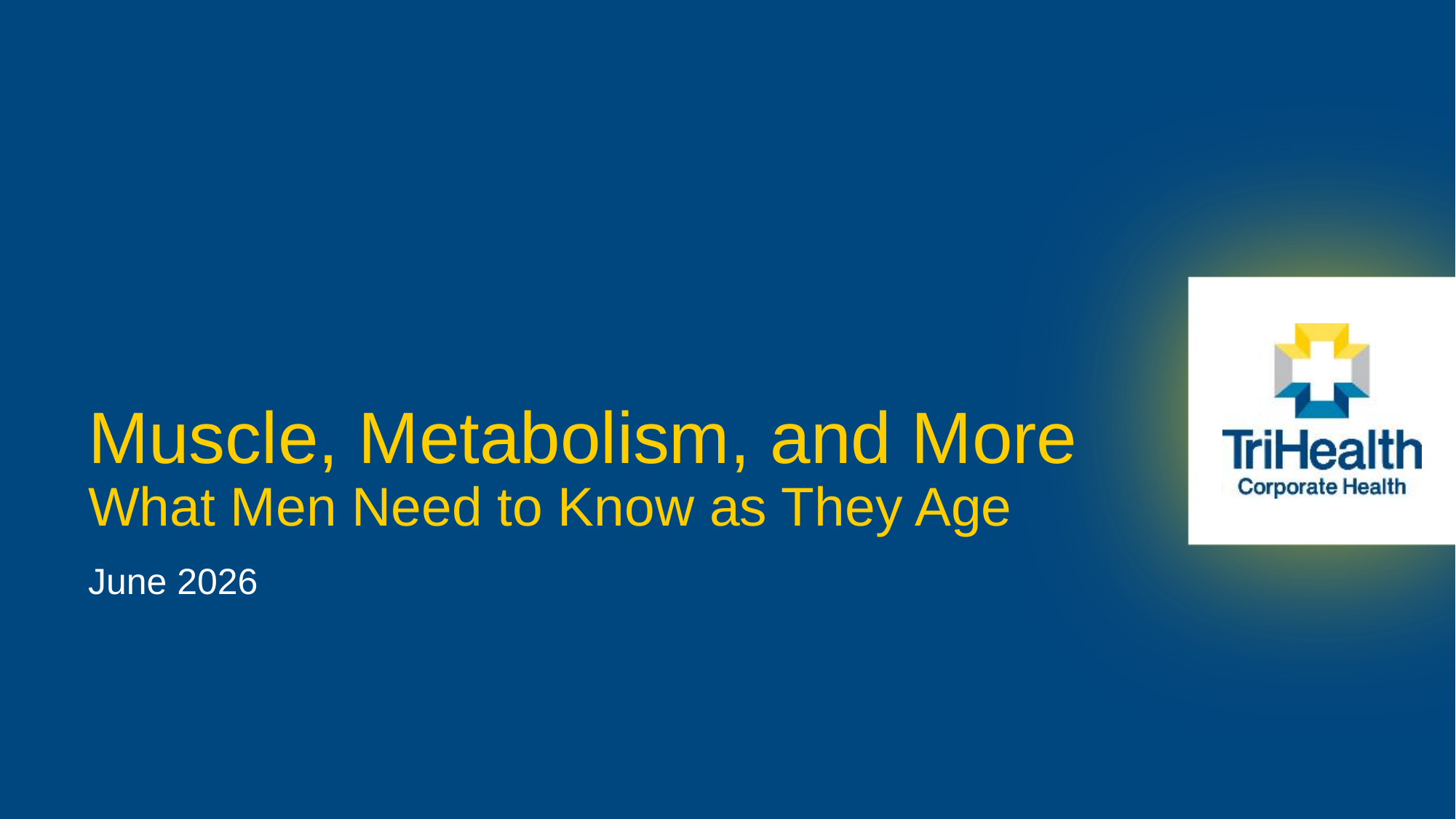

# Muscle, Metabolism, and More What Men Need to Know as They Age
June 2026